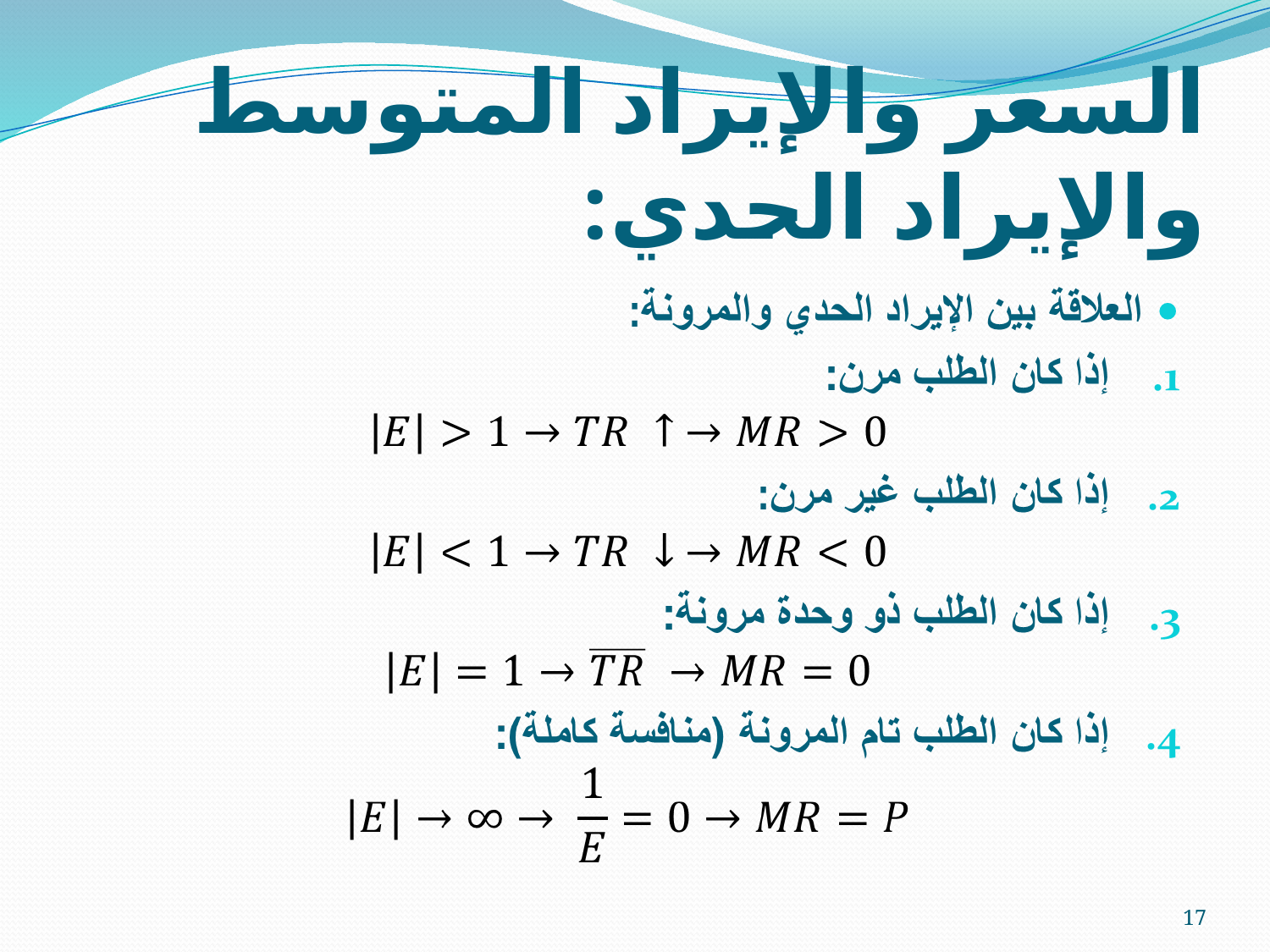

# السعر والإيراد المتوسط والإيراد الحدي:

17